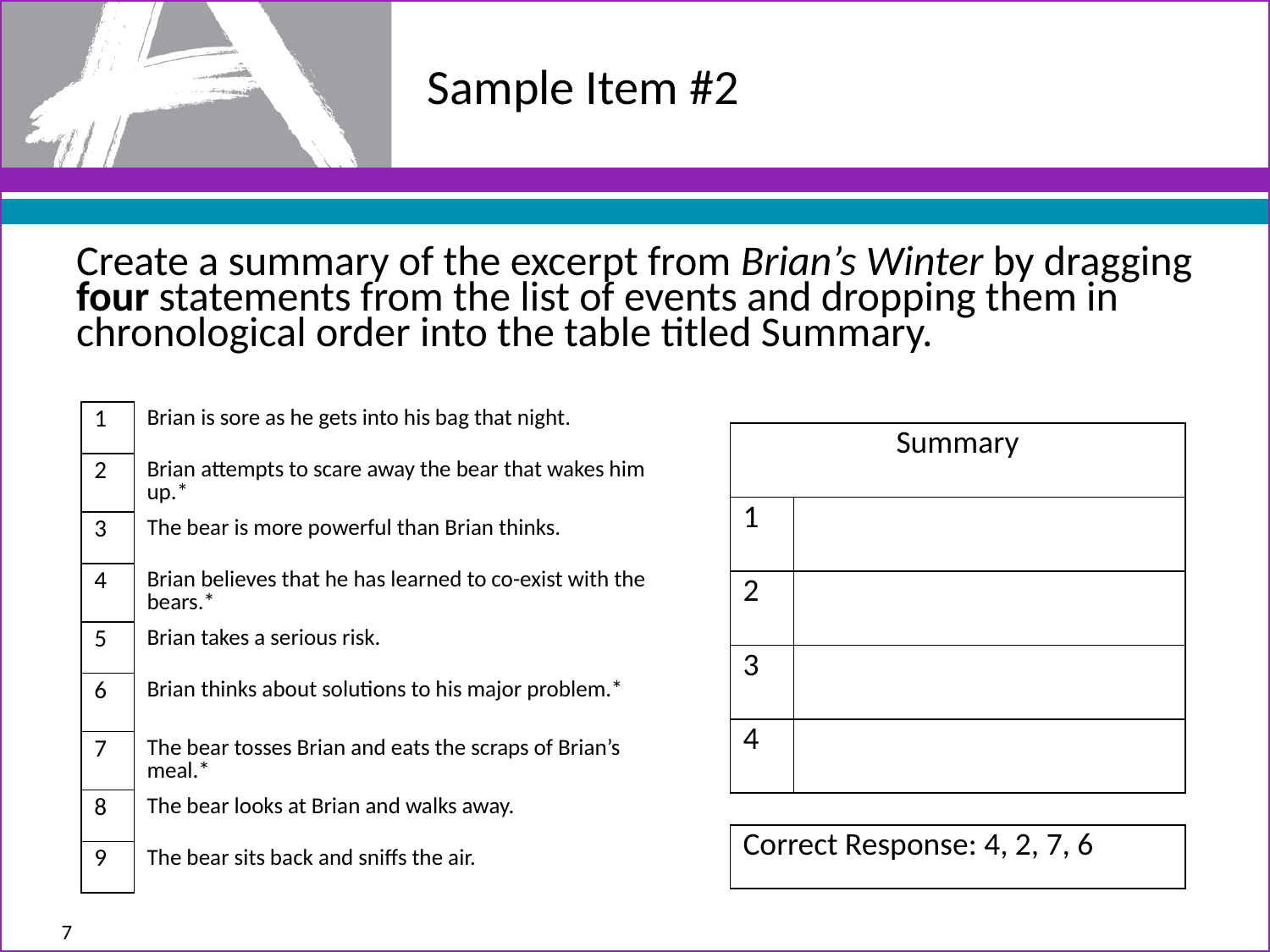

# Sample Item #2

Create a summary of the excerpt from Brian’s Winter by dragging four statements from the list of events and dropping them in chronological order into the table titled Summary.

| 1 | Brian is sore as he gets into his bag that night. |
| --- | --- |
| 2 | Brian attempts to scare away the bear that wakes him up.\* |
| 3 | The bear is more powerful than Brian thinks. |
| 4 | Brian believes that he has learned to co-exist with the bears.\* |
| 5 | Brian takes a serious risk. |
| 6 | Brian thinks about solutions to his major problem.\* |
| 7 | The bear tosses Brian and eats the scraps of Brian’s meal.\* |
| 8 | The bear looks at Brian and walks away. |
| 9 | The bear sits back and sniffs the air. |
| Summary |  |
| --- | --- |
| 1 |  |
| 2 |  |
| 3 |  |
| 4 |  |
| Correct Response: 4, 2, 7, 6 |
| --- |
7